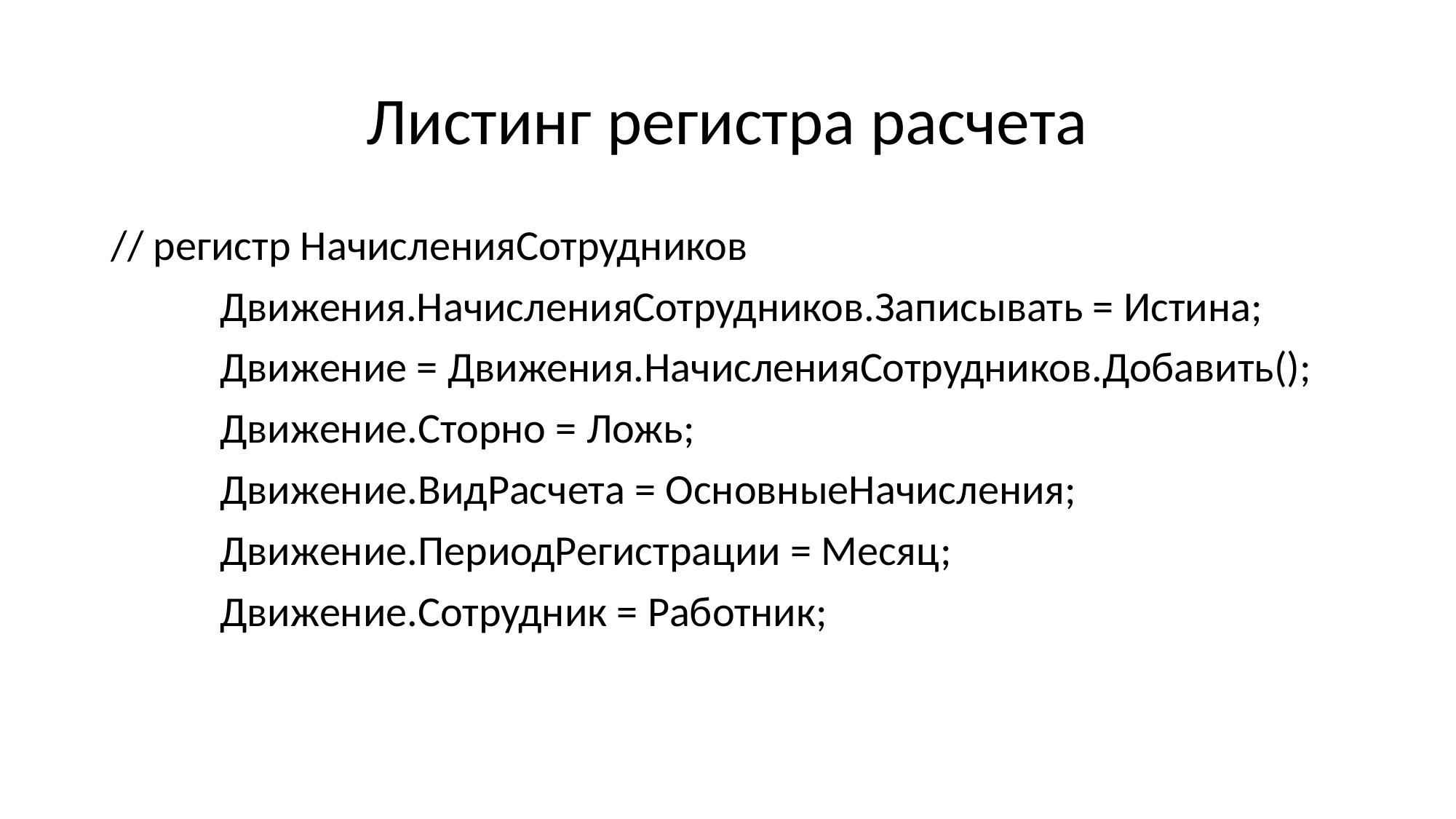

# Листинг регистра расчета
// регистр НачисленияСотрудников
	Движения.НачисленияСотрудников.Записывать = Истина;
	Движение = Движения.НачисленияСотрудников.Добавить();
	Движение.Сторно = Ложь;
	Движение.ВидРасчета = ОсновныеНачисления;
	Движение.ПериодРегистрации = Месяц;
	Движение.Сотрудник = Работник;